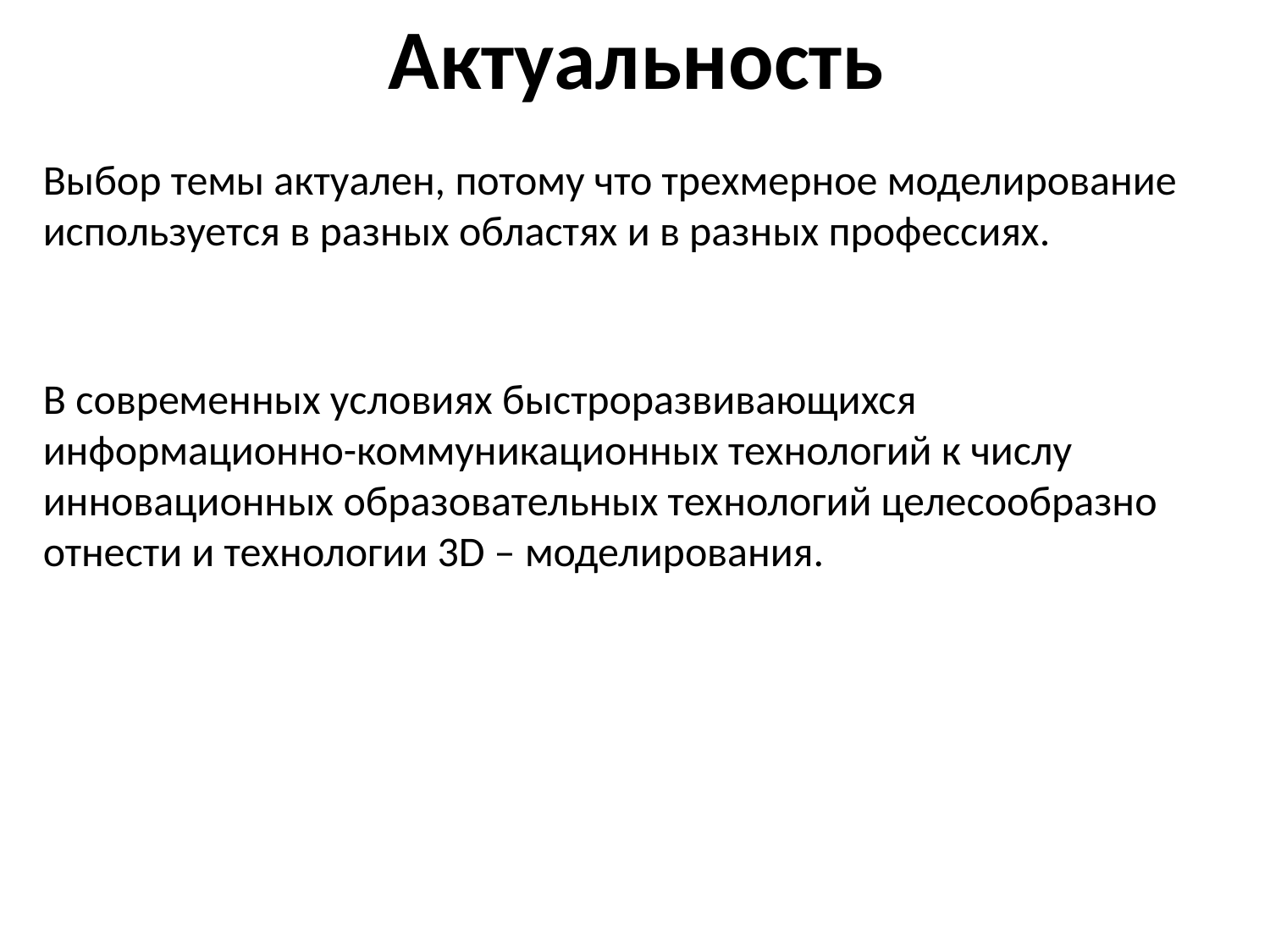

# Актуальность
Выбор темы актуален, потому что трехмерное моделирование используется в разных областях и в разных профессиях.
В современных условиях быстроразвивающихся информационно-коммуникационных технологий к числу инновационных образовательных технологий целесообразно отнести и технологии 3D – моделирования.